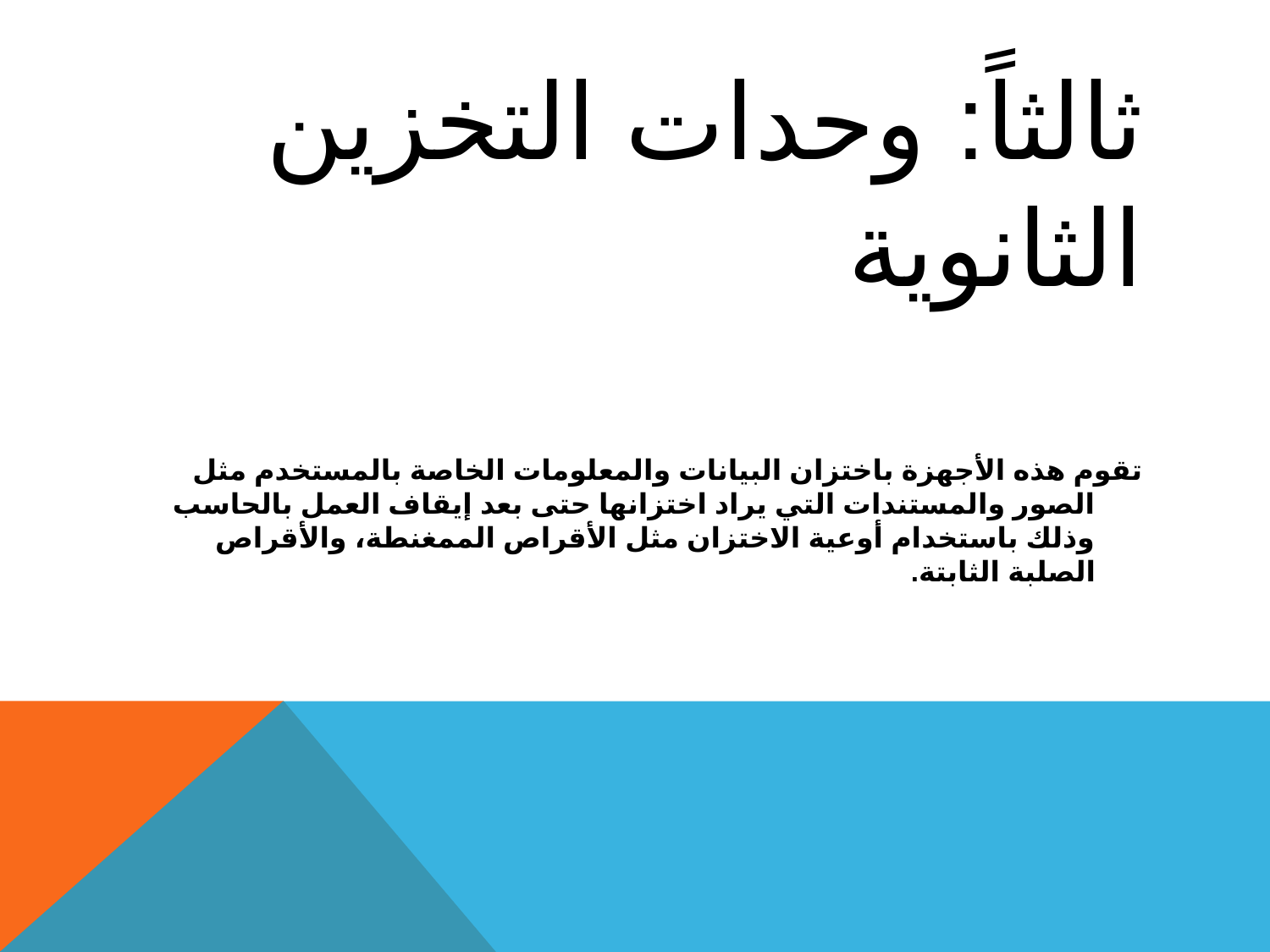

# ثالثاً: وحدات التخزين الثانوية
تقوم هذه الأجهزة باختزان البيانات والمعلومات الخاصة بالمستخدم مثل الصور والمستندات التي يراد اختزانها حتى بعد إيقاف العمل بالحاسب وذلك باستخدام أوعية الاختزان مثل الأقراص الممغنطة، والأقراص الصلبة الثابتة.